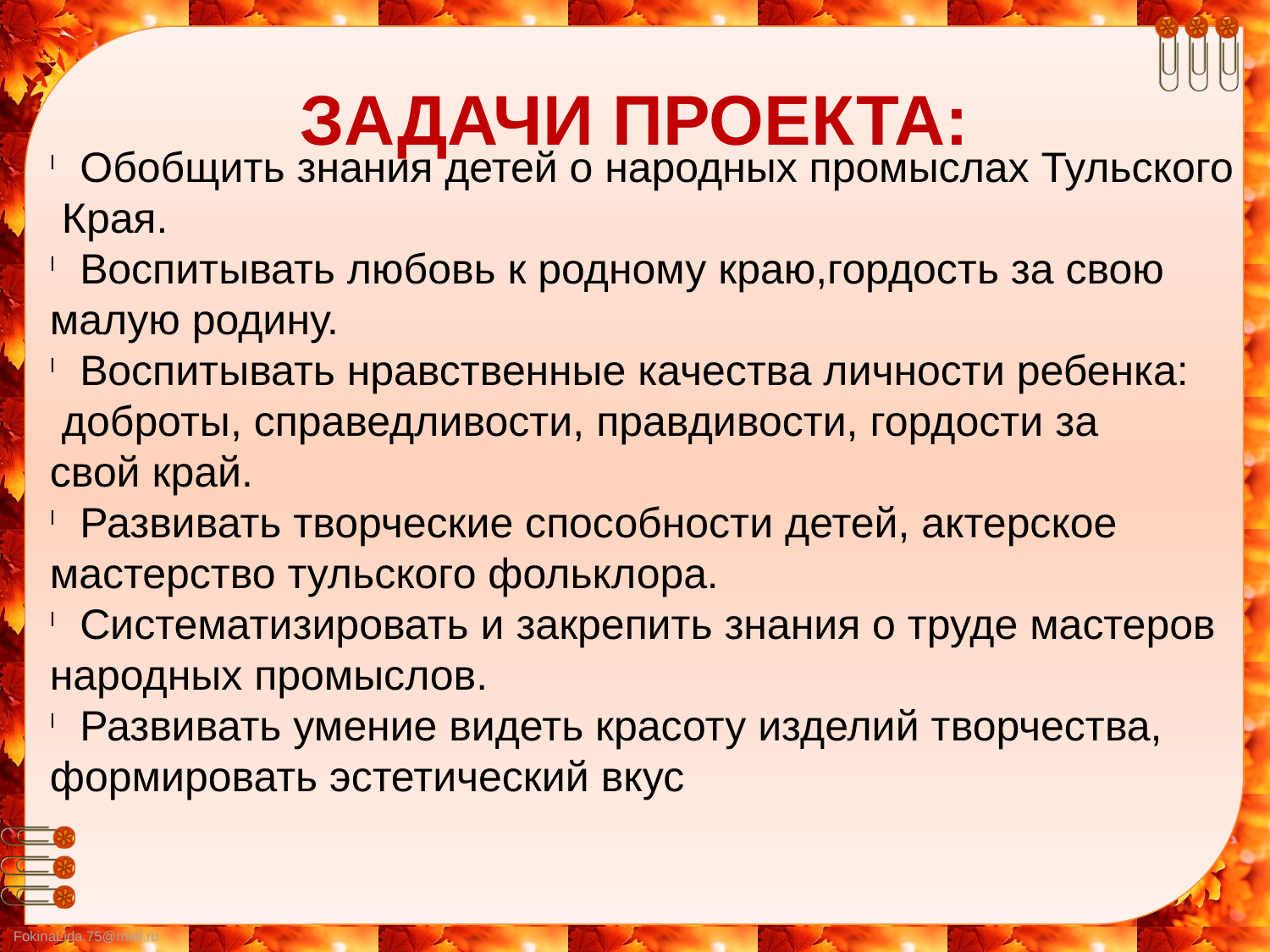

ЗАДАЧИ ПРОЕКТА:
Обобщить знания детей о народных промыслах Тульского
 Края.
Воспитывать любовь к родному краю,гордость за свою
малую родину.
Воспитывать нравственные качества личности ребенка:
 доброты, справедливости, правдивости, гордости за
свой край.
Развивать творческие способности детей, актерское
мастерство тульского фольклора.
Систематизировать и закрепить знания о труде мастеров
народных промыслов.
Развивать умение видеть красоту изделий творчества,
формировать эстетический вкус